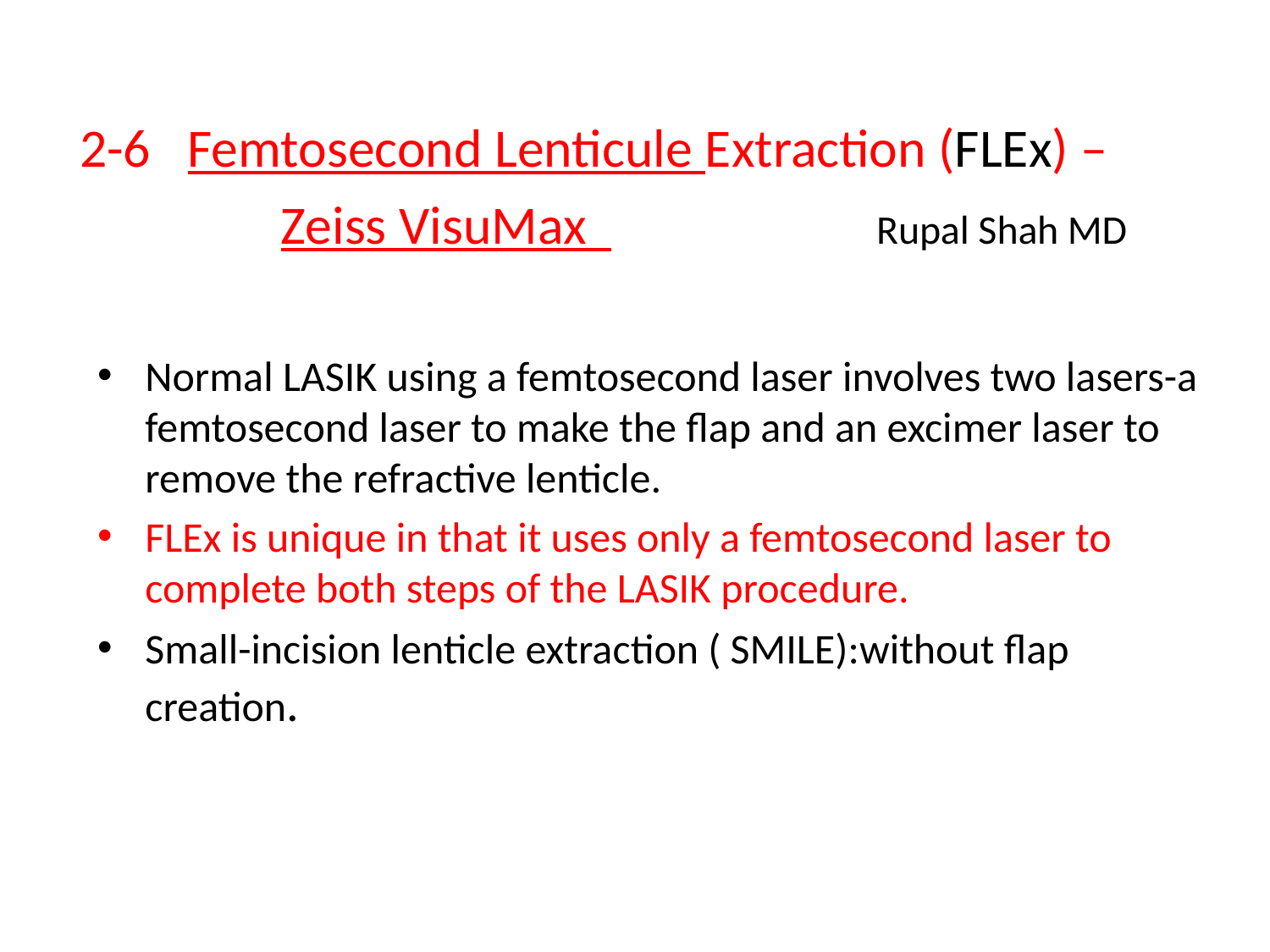

# 2-6   Femtosecond Lenticule Extraction (FLEx) –                   Zeiss VisuMax                    Rupal Shah MD
Normal LASIK using a femtosecond laser involves two lasers-a femtosecond laser to make the flap and an excimer laser to remove the refractive lenticle.
FLEx is unique in that it uses only a femtosecond laser to complete both steps of the LASIK procedure.
Small-incision lenticle extraction ( SMILE):without flap creation.